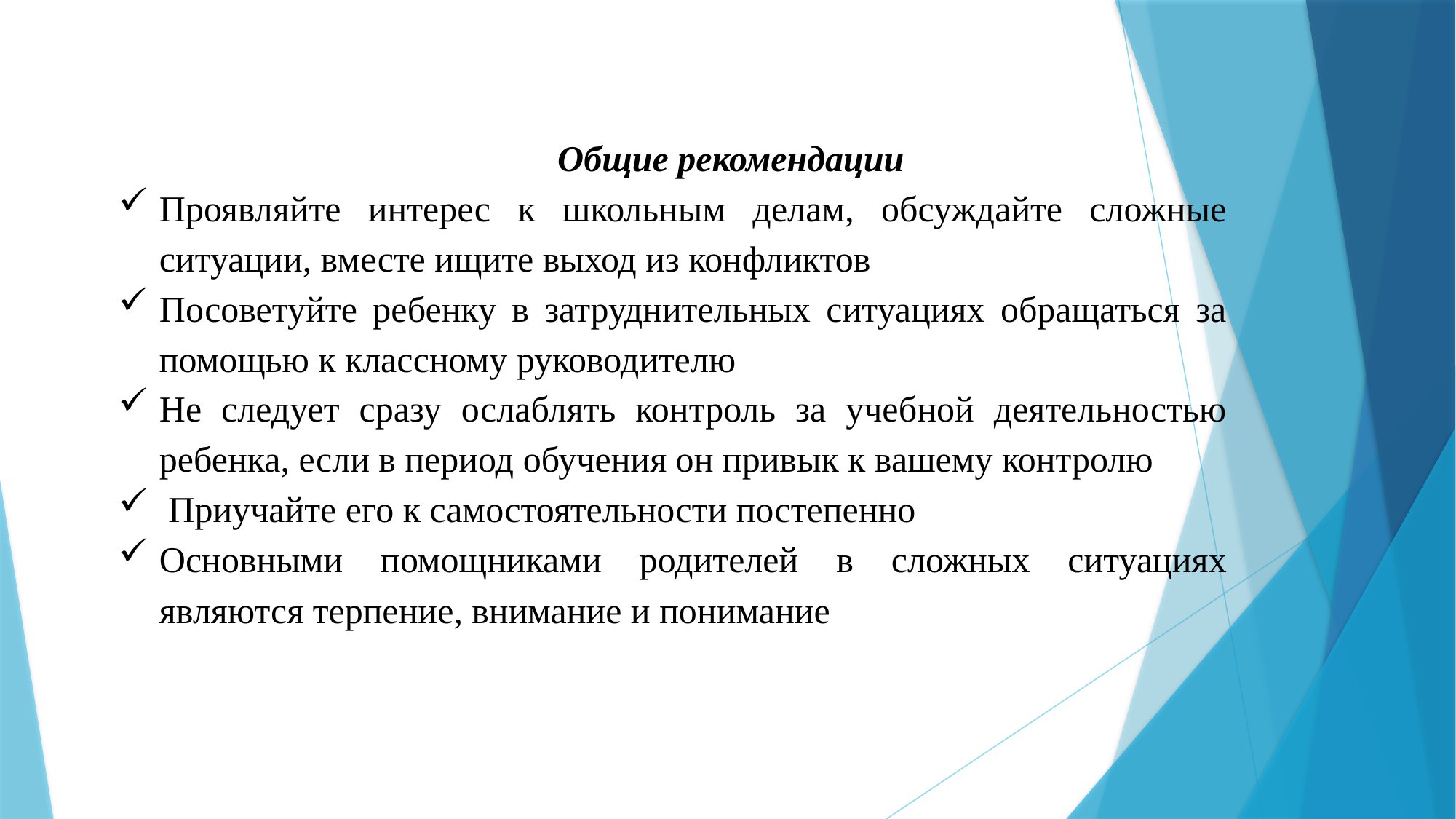

Общие рекомендации
Проявляйте интерес к школьным делам, обсуждайте сложные ситуации, вместе ищите выход из конфликтов
Посоветуйте ребенку в затруднительных ситуациях обращаться за помощью к классному руководителю
Не следует сразу ослаблять контроль за учебной деятельностью ребенка, если в период обучения он привык к вашему контролю
 Приучайте его к самостоятельности постепенно
Основными помощниками родителей в сложных ситуациях являются терпение, внимание и понимание